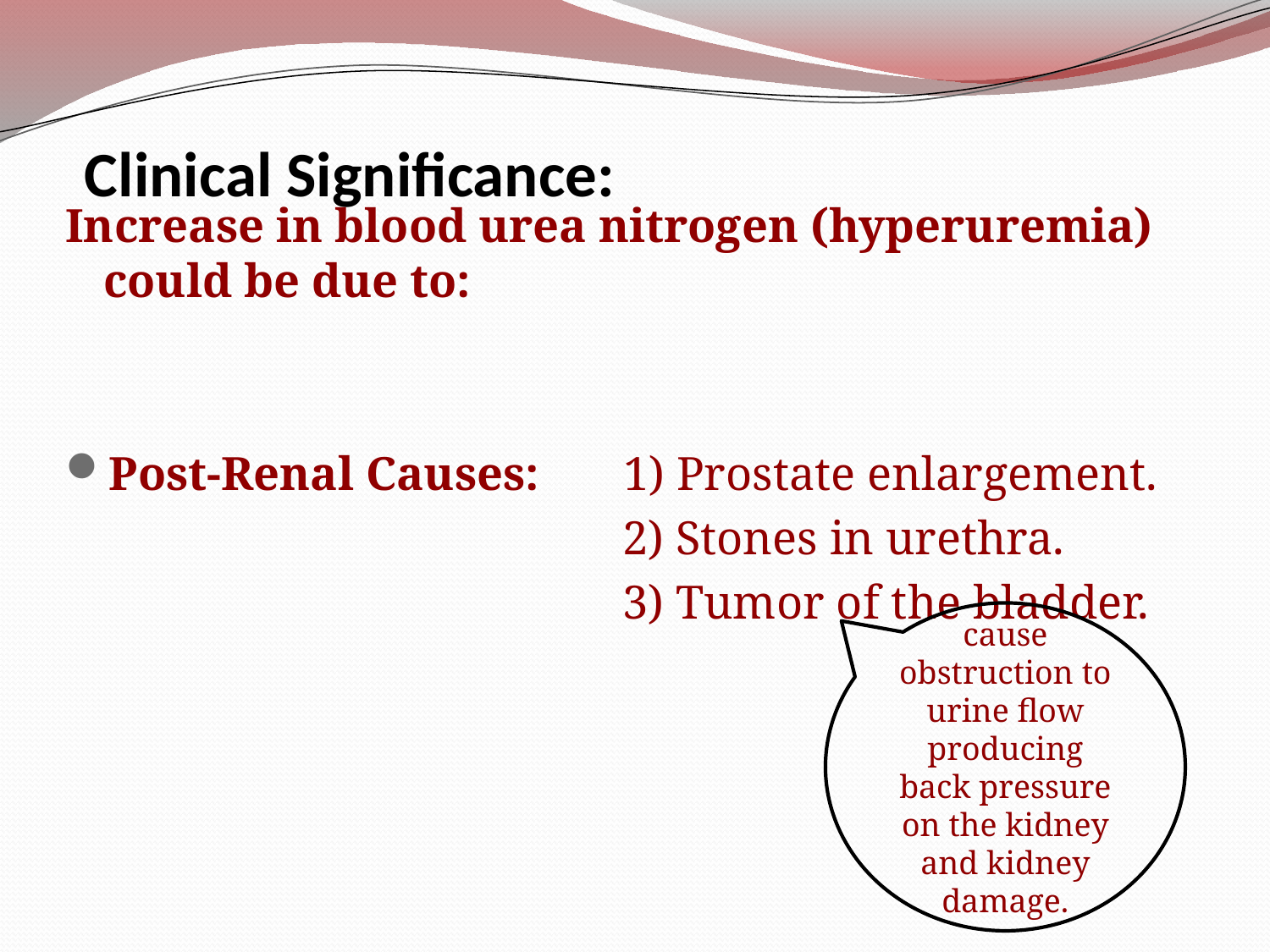

# Clinical Significance:
Increase in blood urea nitrogen (hyperuremia) could be due to:

Post-Renal Causes:       1) Prostate enlargement.
                                               2) Stones in urethra.
                                               3) Tumor of the bladder.

cause obstruction to urine flow producing back pressure on the kidney and kidney damage.